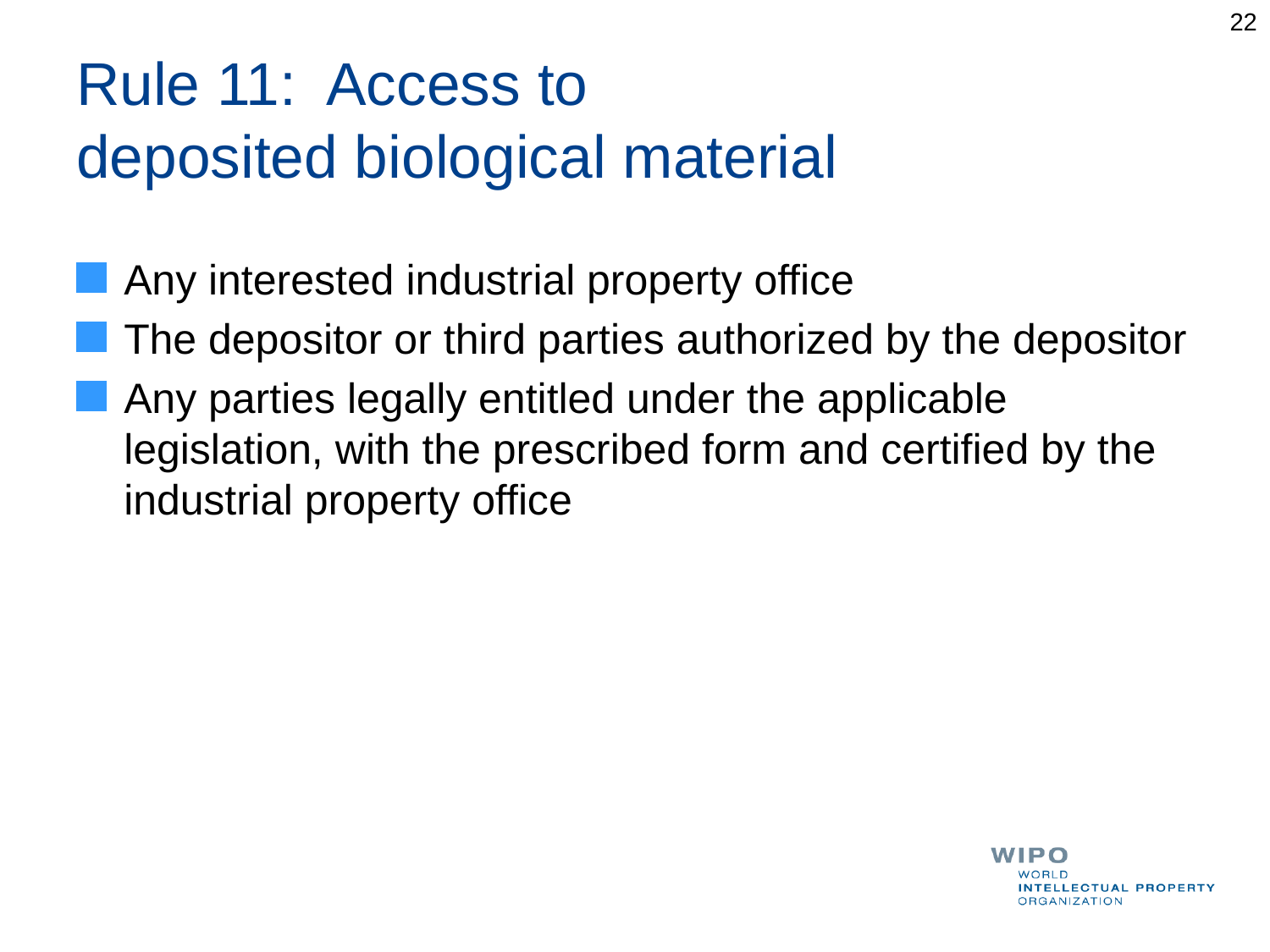

22
# Rule 11:  Access to deposited biological material
Any interested industrial property office
The depositor or third parties authorized by the depositor
Any parties legally entitled under the applicable legislation, with the prescribed form and certified by the industrial property office